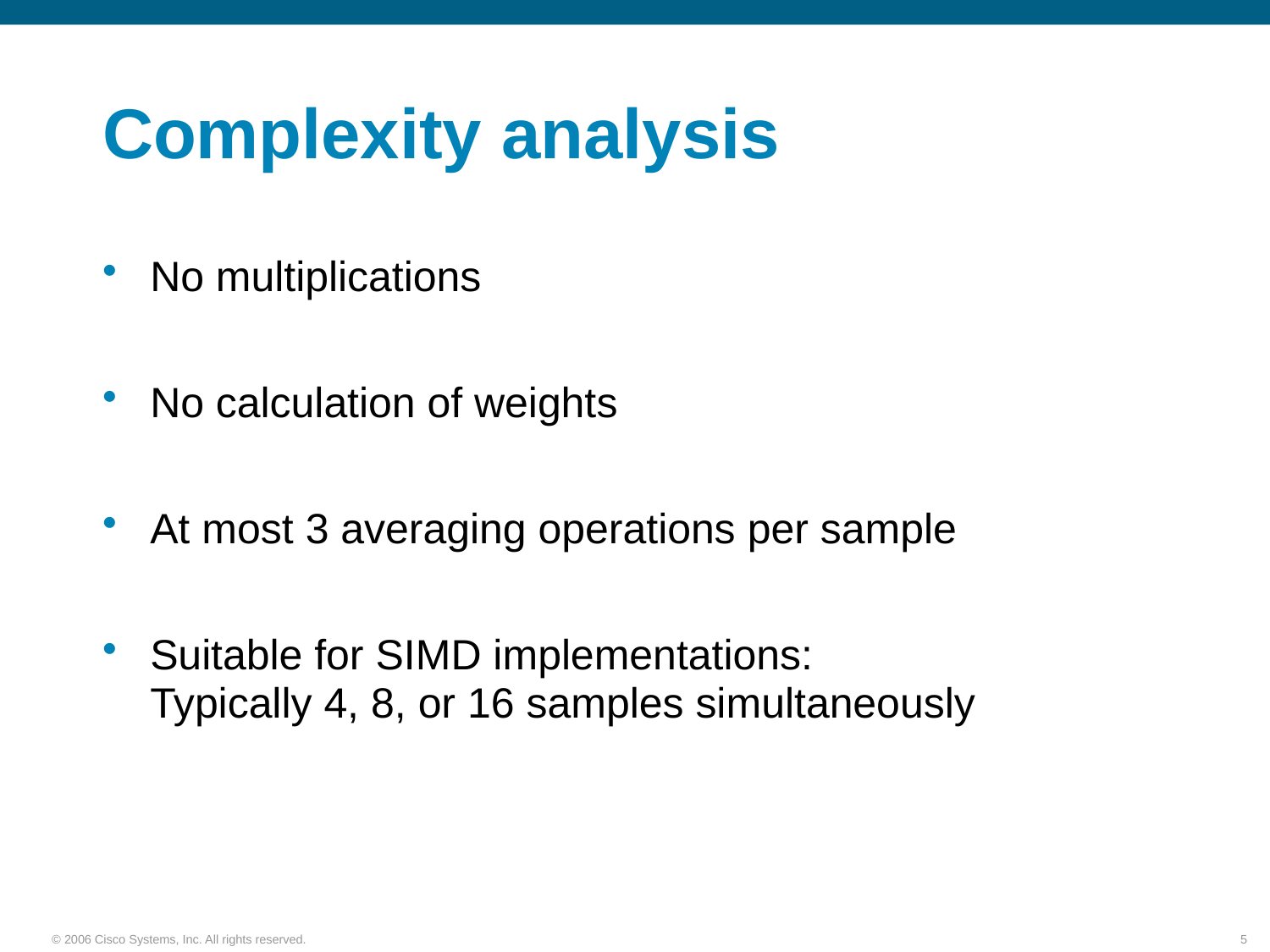

# Complexity analysis
No multiplications

No calculation of weights

At most 3 averaging operations per sample

Suitable for SIMD implementations:
Typically 4, 8, or 16 samples simultaneously